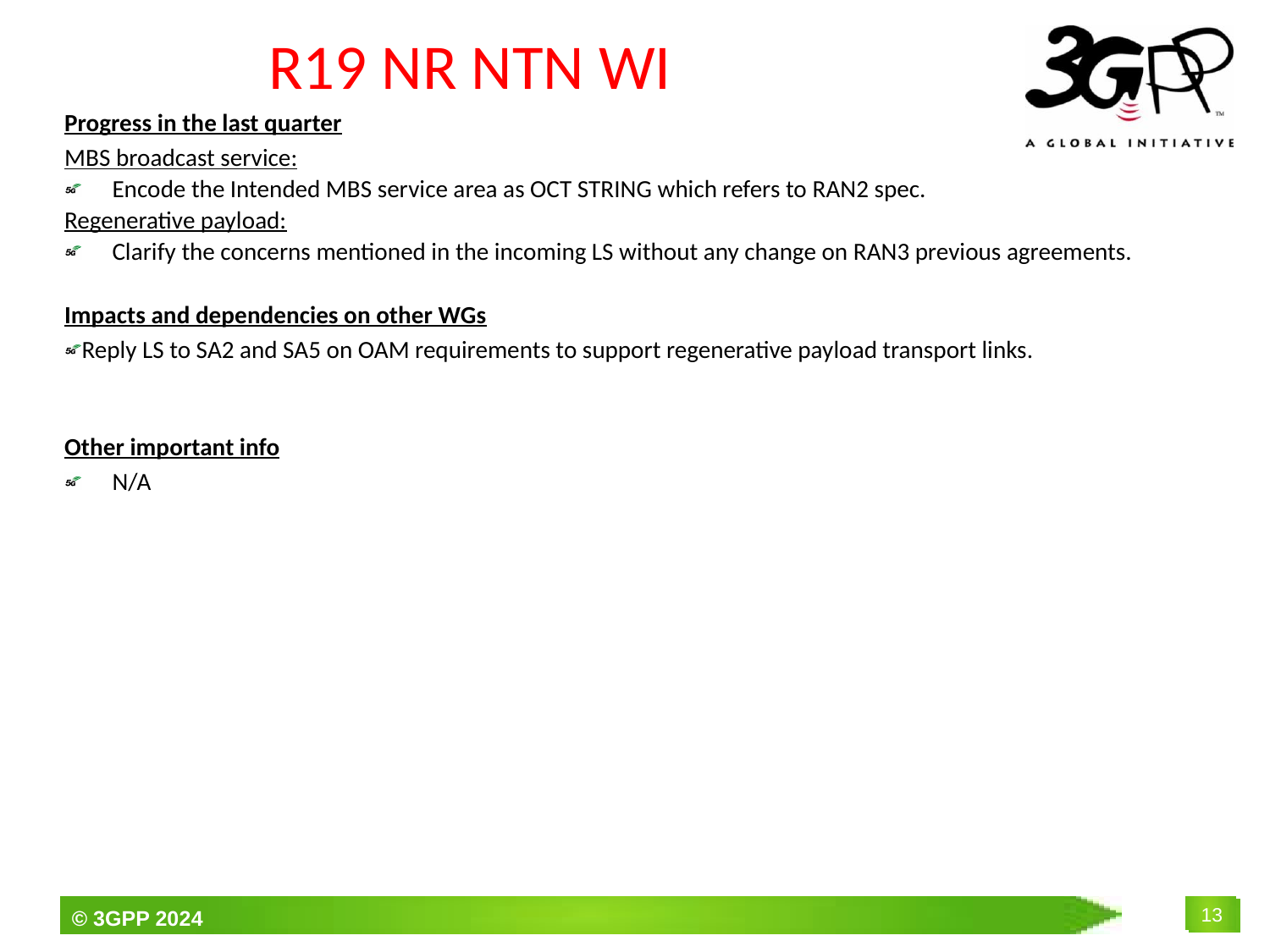

# R19 NR NTN WI

Progress in the last quarter
MBS broadcast service:
Encode the Intended MBS service area as OCT STRING which refers to RAN2 spec.
Regenerative payload:
Clarify the concerns mentioned in the incoming LS without any change on RAN3 previous agreements.

Impacts and dependencies on other WGs
Reply LS to SA2 and SA5 on OAM requirements to support regenerative payload transport links.

Other important info
N/A

13